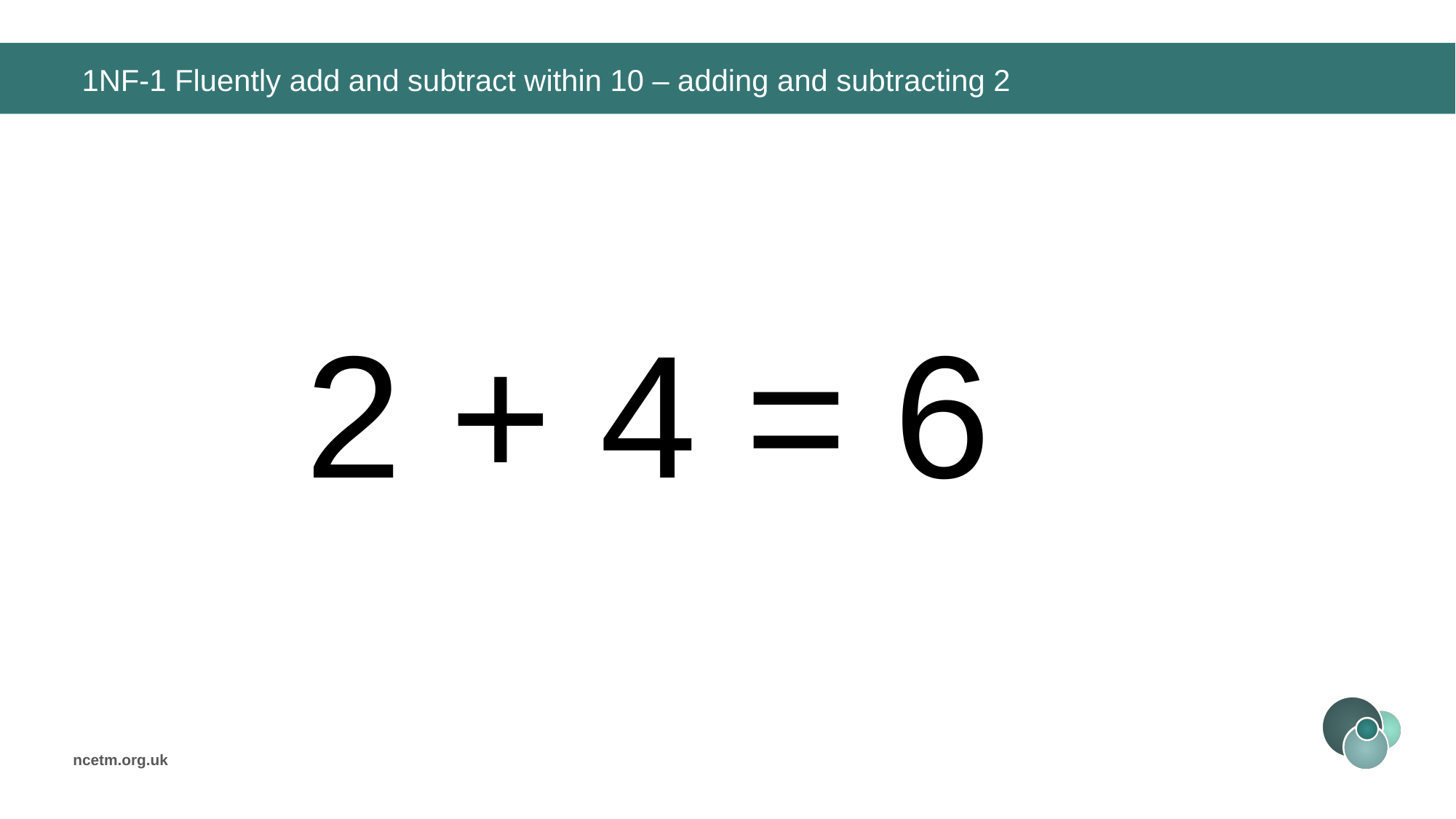

# 1NF-1 Fluently add and subtract within 10 – adding and subtracting 2
2 + 4 =
6